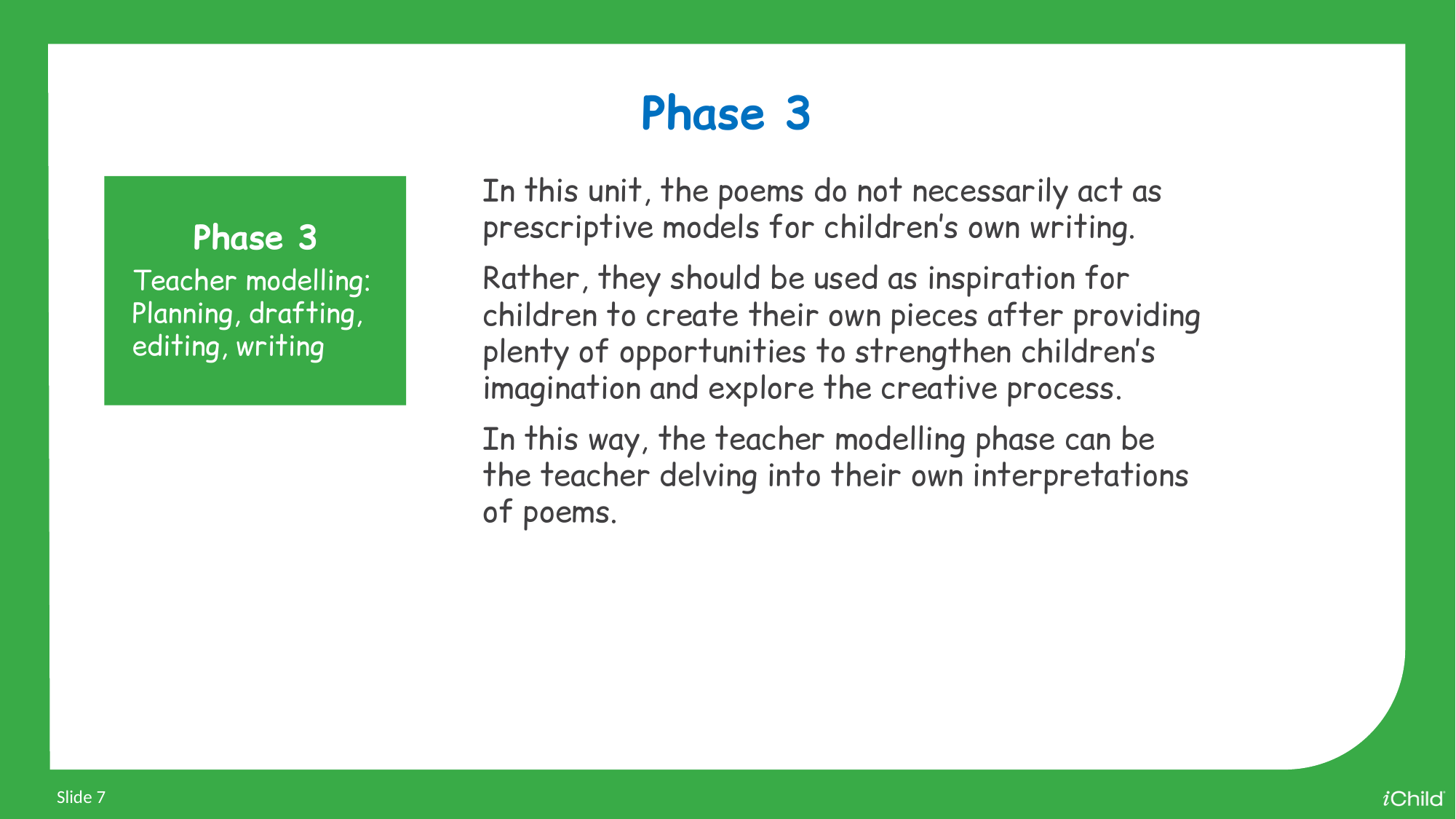

Phase 3
In this unit, the poems do not necessarily act as prescriptive models for children’s own writing.
Rather, they should be used as inspiration for children to create their own pieces after providing plenty of opportunities to strengthen children’s imagination and explore the creative process.
In this way, the teacher modelling phase can be the teacher delving into their own interpretations of poems.
Phase 3
Teacher modelling:
Planning, drafting, editing, writing
Slide 7